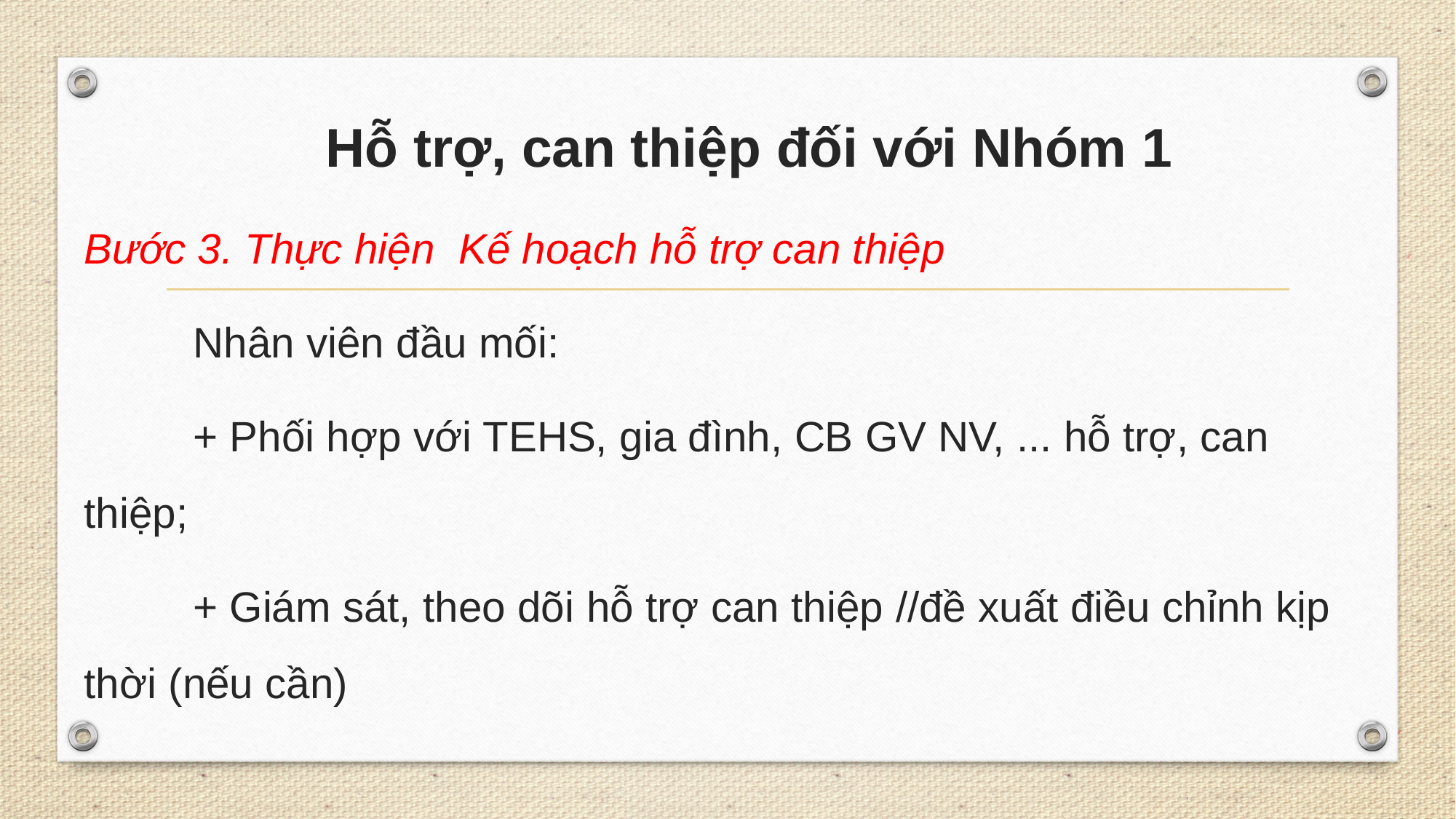

#
                Hỗ trợ, can thiệp đối với Nhóm 1
Bước 3. Thực hiện  Kế hoạch hỗ trợ can thiệp
	Nhân viên đầu mối:
	+ Phối hợp với TEHS, gia đình, CB GV NV, ... hỗ trợ, can thiệp;
	+ Giám sát, theo dõi hỗ trợ can thiệp //đề xuất điều chỉnh kịp thời (nếu cần)